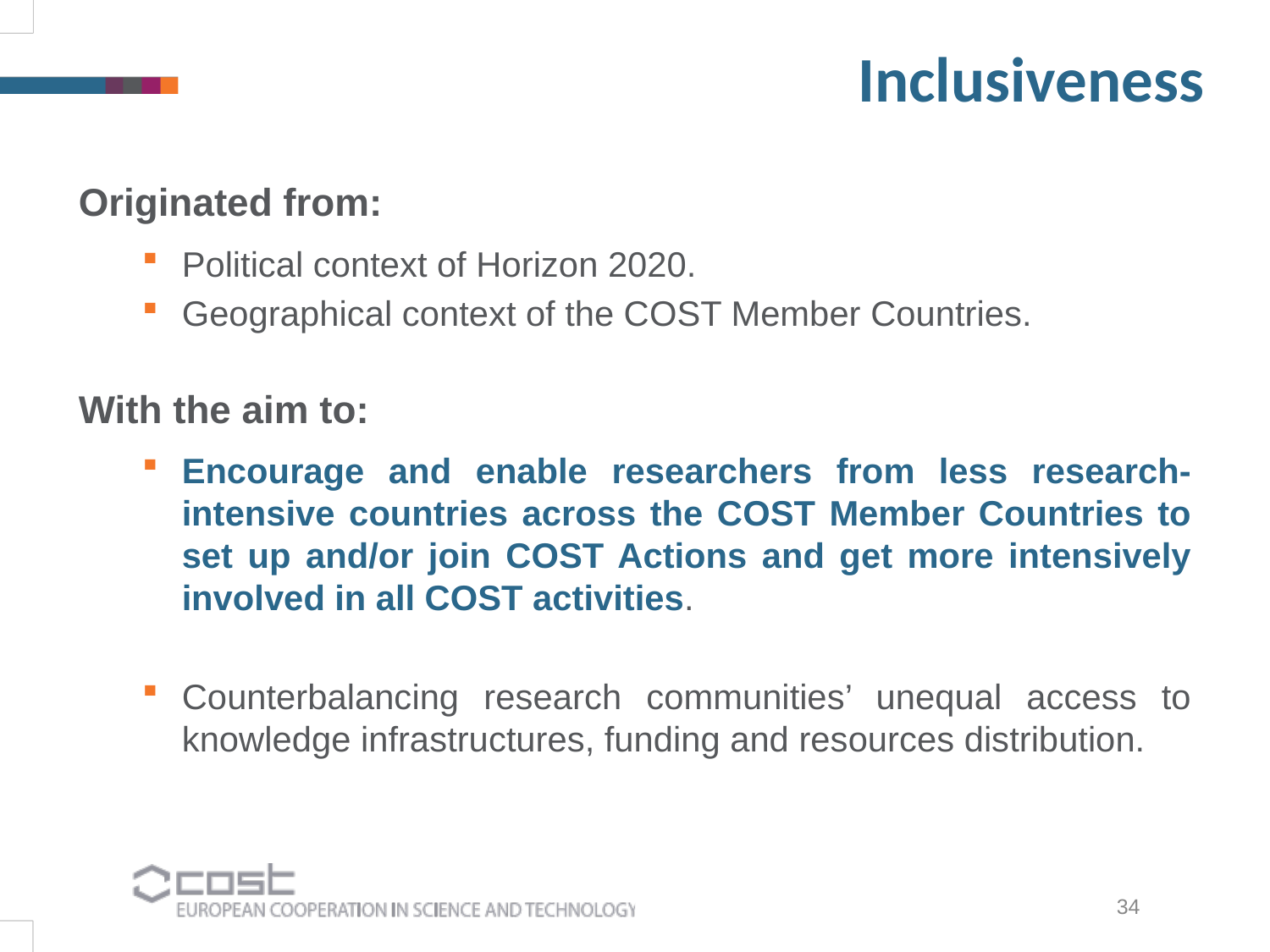

Inclusiveness
Originated from:
Political context of Horizon 2020.
Geographical context of the COST Member Countries.

With the aim to:
Encourage and enable researchers from less research-intensive countries across the COST Member Countries to set up and/or join COST Actions and get more intensively involved in all COST activities.

Counterbalancing research communities’ unequal access to knowledge infrastructures, funding and resources distribution.

34